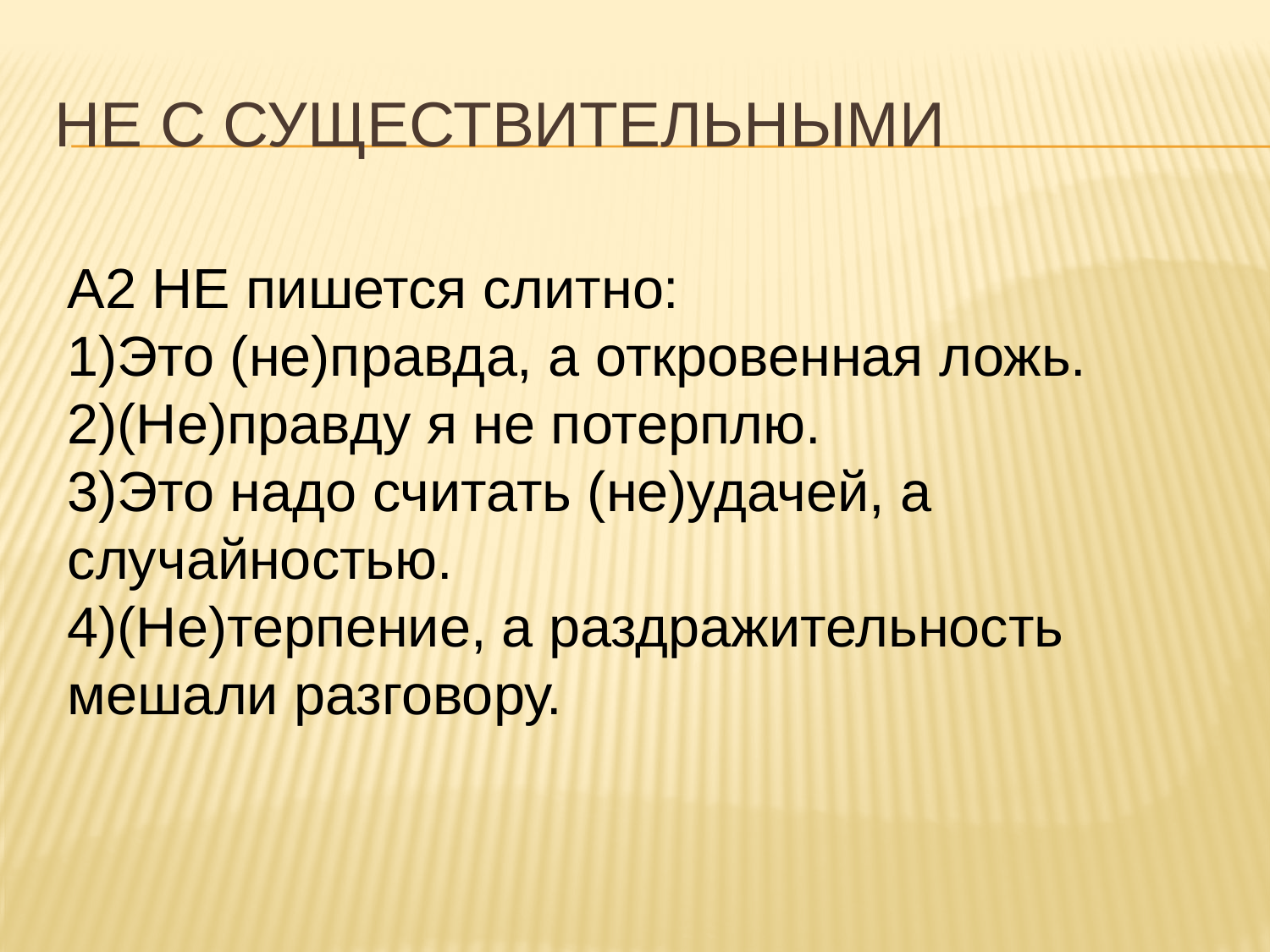

# НЕ с существительными
А2 НЕ пишется слитно:
1)Это (не)правда, а откровенная ложь.
2)(Не)правду я не потерплю.
3)Это надо считать (не)удачей, а случайностью.
4)(Не)терпение, а раздражительность мешали разговору.